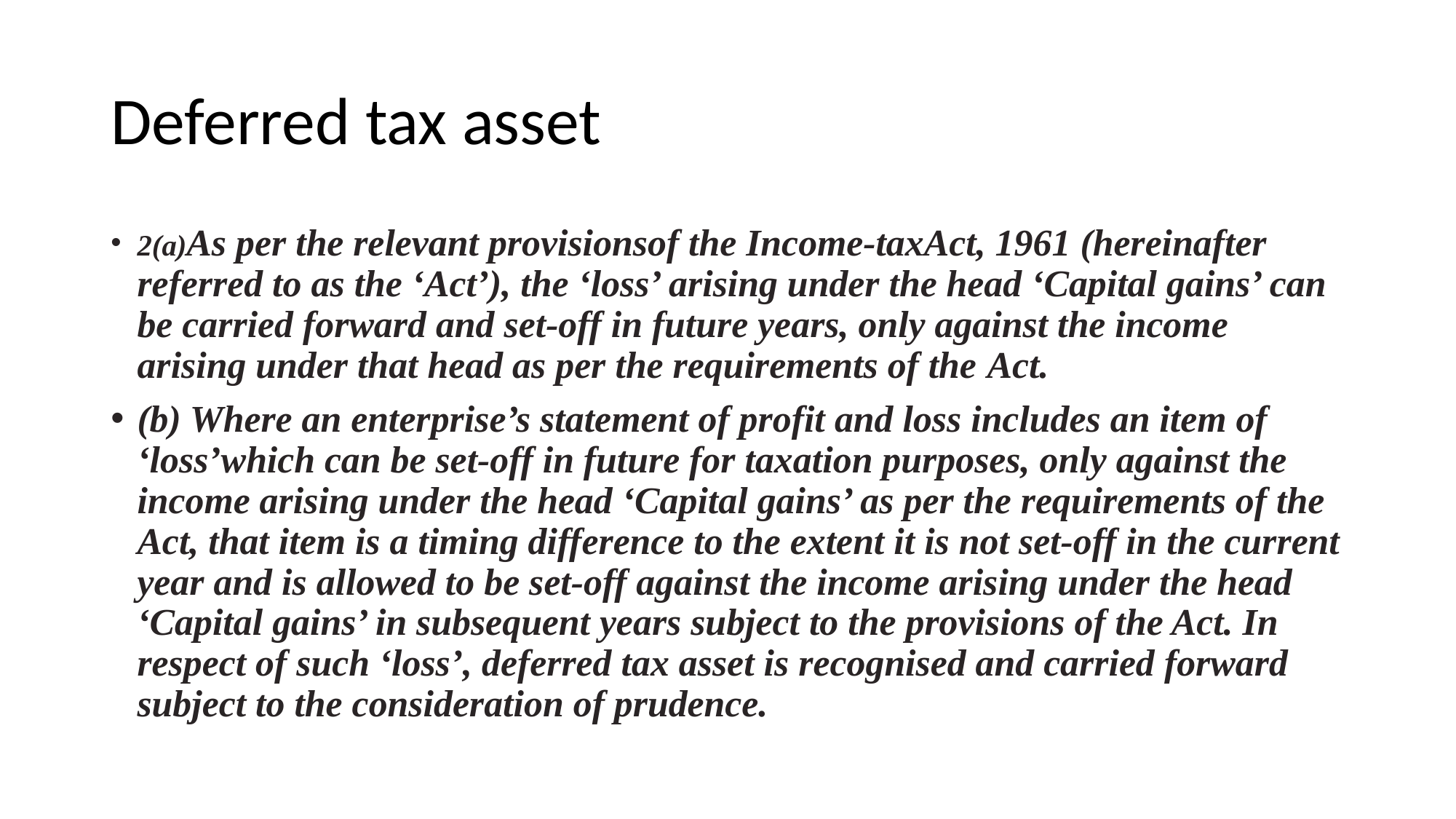

# Deferred tax asset
2(a)As per the relevant provisionsof the Income-taxAct, 1961 (hereinafter referred to as the ‘Act’), the ‘loss’ arising under the head ‘Capital gains’ can be carried forward and set-off in future years, only against the income arising under that head as per the requirements of the Act.
(b) Where an enterprise’s statement of profit and loss includes an item of ‘loss’which can be set-off in future for taxation purposes, only against the income arising under the head ‘Capital gains’ as per the requirements of the Act, that item is a timing difference to the extent it is not set-off in the current year and is allowed to be set-off against the income arising under the head ‘Capital gains’ in subsequent years subject to the provisions of the Act. In respect of such ‘loss’, deferred tax asset is recognised and carried forward subject to the consideration of prudence.